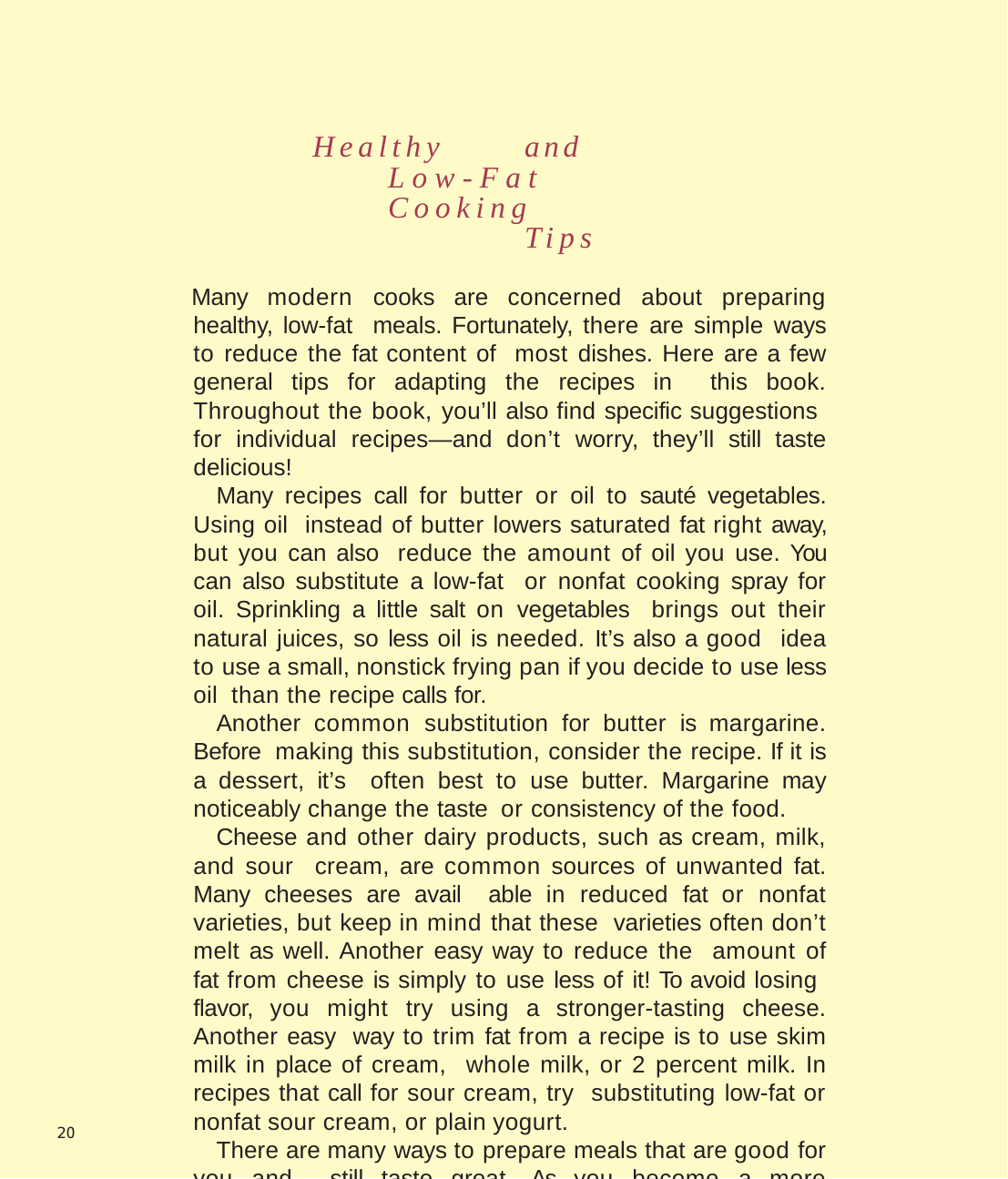

Healthy	and	Low-Fat  Cooking		Tips
Many modern cooks are concerned about preparing healthy, low-fat  meals. Fortunately, there are simple ways to reduce the fat content of  most dishes. Here are a few general tips for adapting the recipes in  this book. Throughout the book, you’ll also find specific suggestions  for individual recipes—and don’t worry, they’ll still taste delicious!
Many recipes call for butter or oil to sauté vegetables. Using oil  instead of butter lowers saturated fat right away, but you can also  reduce the amount of oil you use. You can also substitute a low-fat  or nonfat cooking spray for oil. Sprinkling a little salt on vegetables  brings out their natural juices, so less oil is needed. It’s also a good  idea to use a small, nonstick frying pan if you decide to use less oil  than the recipe calls for.
Another common substitution for butter is margarine. Before  making this substitution, consider the recipe. If it is a dessert, it’s  often best to use butter. Margarine may noticeably change the taste  or consistency of the food.
Cheese and other dairy products, such as cream, milk, and sour  cream, are common sources of unwanted fat. Many cheeses are avail­  able in reduced fat or nonfat varieties, but keep in mind that these  varieties often don’t melt as well. Another easy way to reduce the  amount of fat from cheese is simply to use less of it! To avoid losing  flavor, you might try using a stronger-tasting cheese. Another easy  way to trim fat from a recipe is to use skim milk in place of cream,  whole milk, or 2 percent milk. In recipes that call for sour cream, try  substituting low-fat or nonfat sour cream, or plain yogurt.
There are many ways to prepare meals that are good for you and  still taste great. As you become a more experienced cook, try exper­  imenting with recipes and substitutions to find the methods that  work best for you.
20